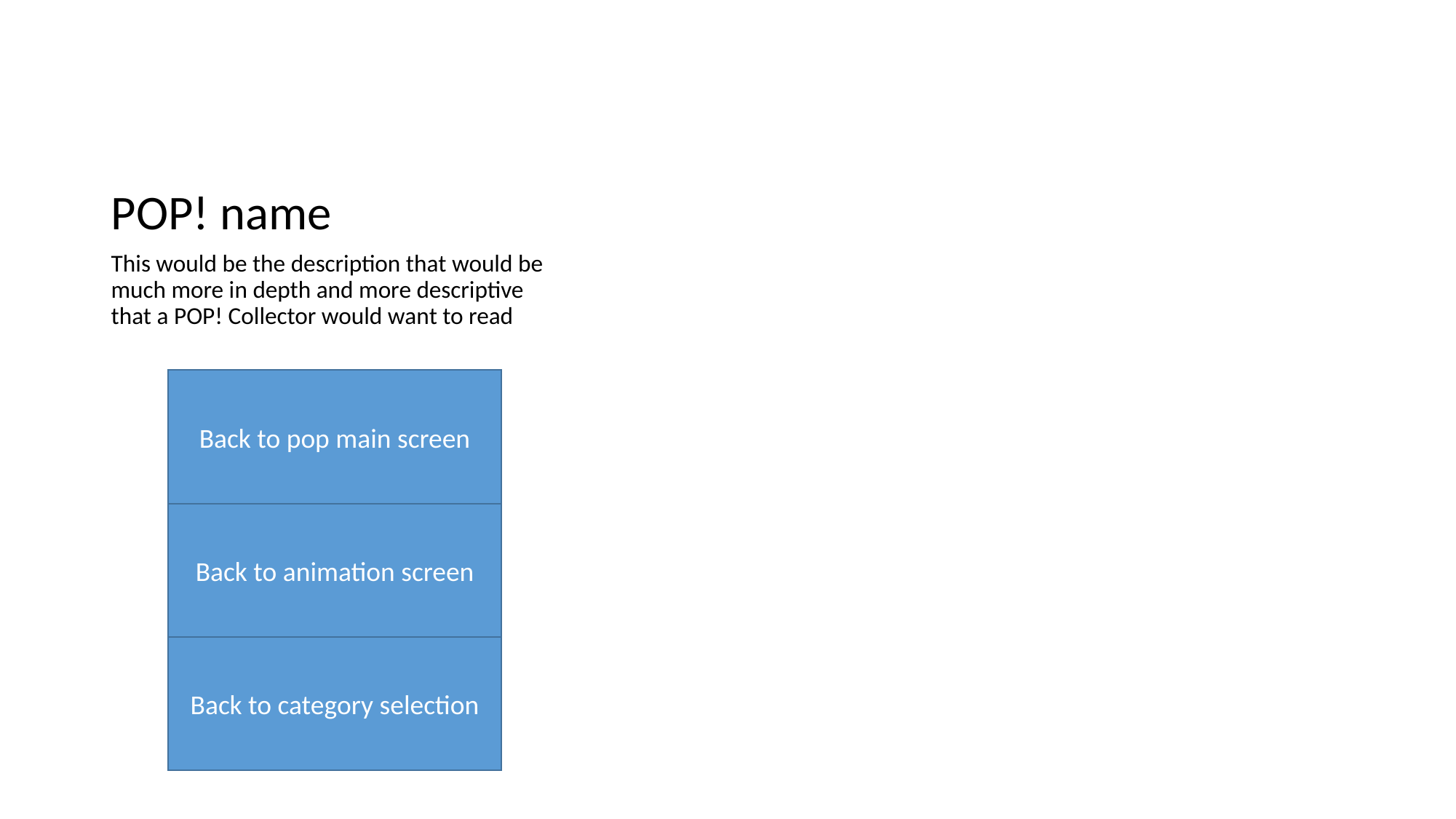

# POP! name

This would be the description that would be much more in depth and more descriptive that a POP! Collector would want to read
Back to pop main screen
Back to animation screen
Back to category selection